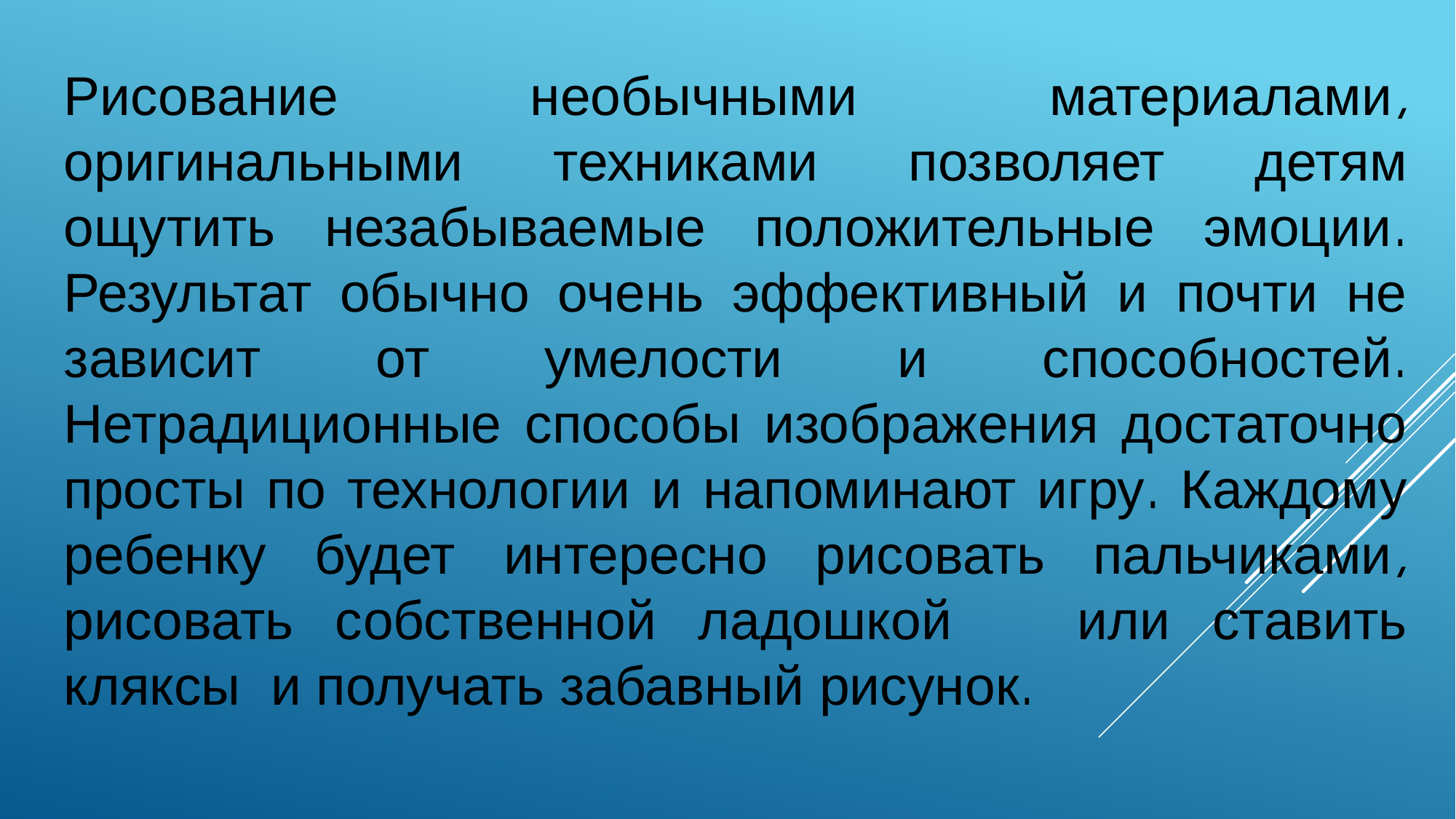

# Рисование необычными материалами, оригинальными техниками позволяет детям ощутить незабываемые положительные эмоции. Результат обычно очень эффективный и почти не зависит от умелости и способностей. Нетрадиционные способы изображения достаточно просты по технологии и напоминают игру. Каждому ребенку будет интересно рисовать пальчиками, рисовать собственной ладошкой   или ставить кляксы  и получать забавный рисунок.